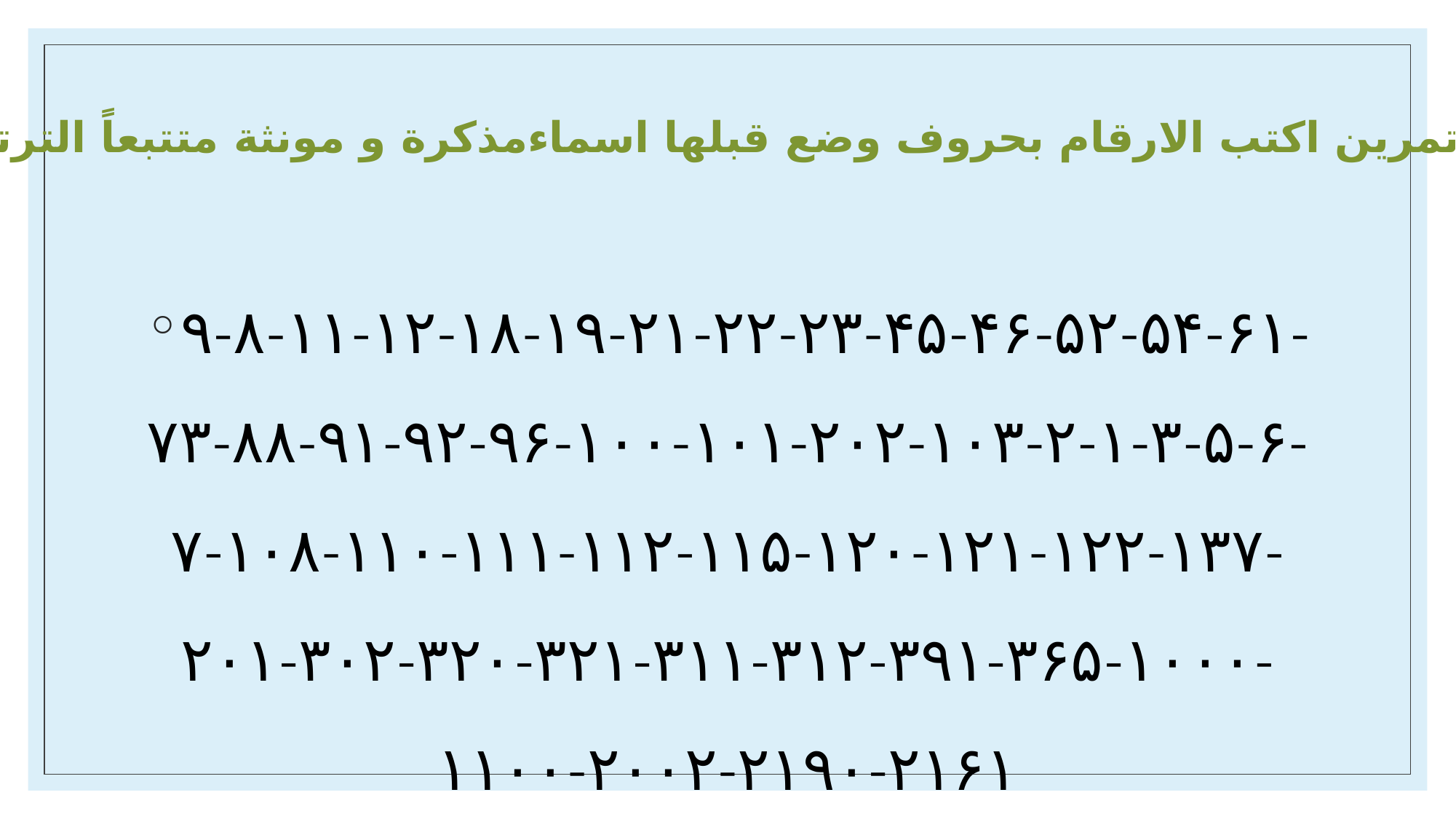

تمرین اکتب الارقام بحروف وضع قبلها اسماءمذکرة و مونثة متتبعاً الترتیب:
۹-۸-۱۱-۱۲-۱۸-۱۹-۲۱-۲۲-۲۳-۴۵-۴۶-۵۲-۵۴-۶۱-۷۳-۸۸-۹۱-۹۲-۹۶-۱۰۰-۱۰۱-۲۰۲-۱۰۳-۲-۱-۳-۵-۶-۷-۱۰۸-۱۱۰-۱۱۱-۱۱۲-۱۱۵-۱۲۰-۱۲۱-۱۲۲-۱۳۷-۲۰۱-۳۰۲-۳۲۰-۳۲۱-۳۱۱-۳۱۲-۳۹۱-۳۶۵-۱۰۰۰-۱۱۰۰-۲۰۰۲-۲۱۹۰-۲۱۶۱